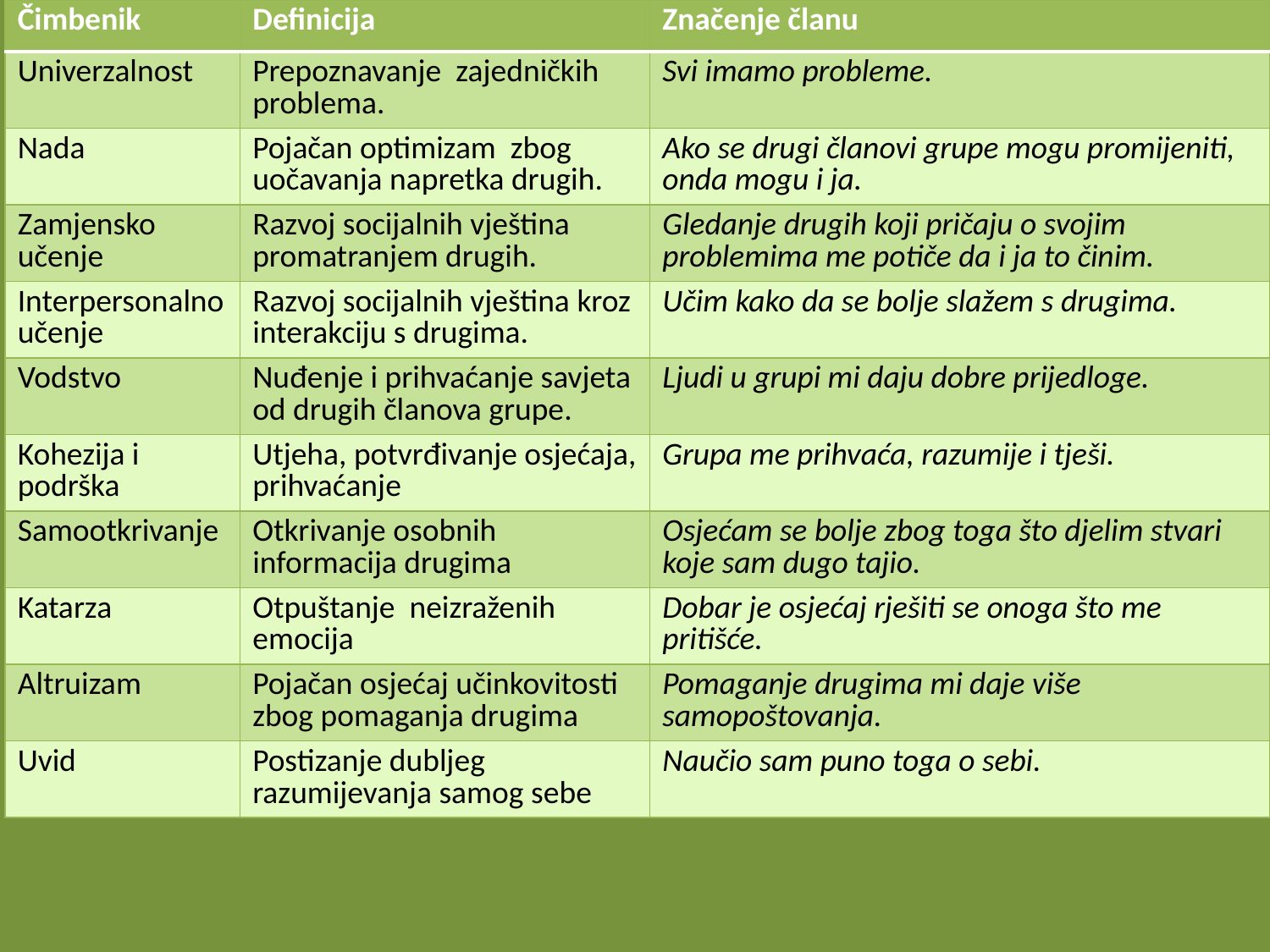

| Čimbenik | Definicija | Značenje članu |
| --- | --- | --- |
| Univerzalnost | Prepoznavanje zajedničkih problema. | Svi imamo probleme. |
| Nada | Pojačan optimizam zbog uočavanja napretka drugih. | Ako se drugi članovi grupe mogu promijeniti, onda mogu i ja. |
| Zamjensko učenje | Razvoj socijalnih vještina promatranjem drugih. | Gledanje drugih koji pričaju o svojim problemima me potiče da i ja to činim. |
| Interpersonalno učenje | Razvoj socijalnih vještina kroz interakciju s drugima. | Učim kako da se bolje slažem s drugima. |
| Vodstvo | Nuđenje i prihvaćanje savjeta od drugih članova grupe. | Ljudi u grupi mi daju dobre prijedloge. |
| Kohezija i podrška | Utjeha, potvrđivanje osjećaja, prihvaćanje | Grupa me prihvaća, razumije i tješi. |
| Samootkrivanje | Otkrivanje osobnih informacija drugima | Osjećam se bolje zbog toga što djelim stvari koje sam dugo tajio. |
| Katarza | Otpuštanje neizraženih emocija | Dobar je osjećaj rješiti se onoga što me pritišće. |
| Altruizam | Pojačan osjećaj učinkovitosti zbog pomaganja drugima | Pomaganje drugima mi daje više samopoštovanja. |
| Uvid | Postizanje dubljeg razumijevanja samog sebe | Naučio sam puno toga o sebi. |